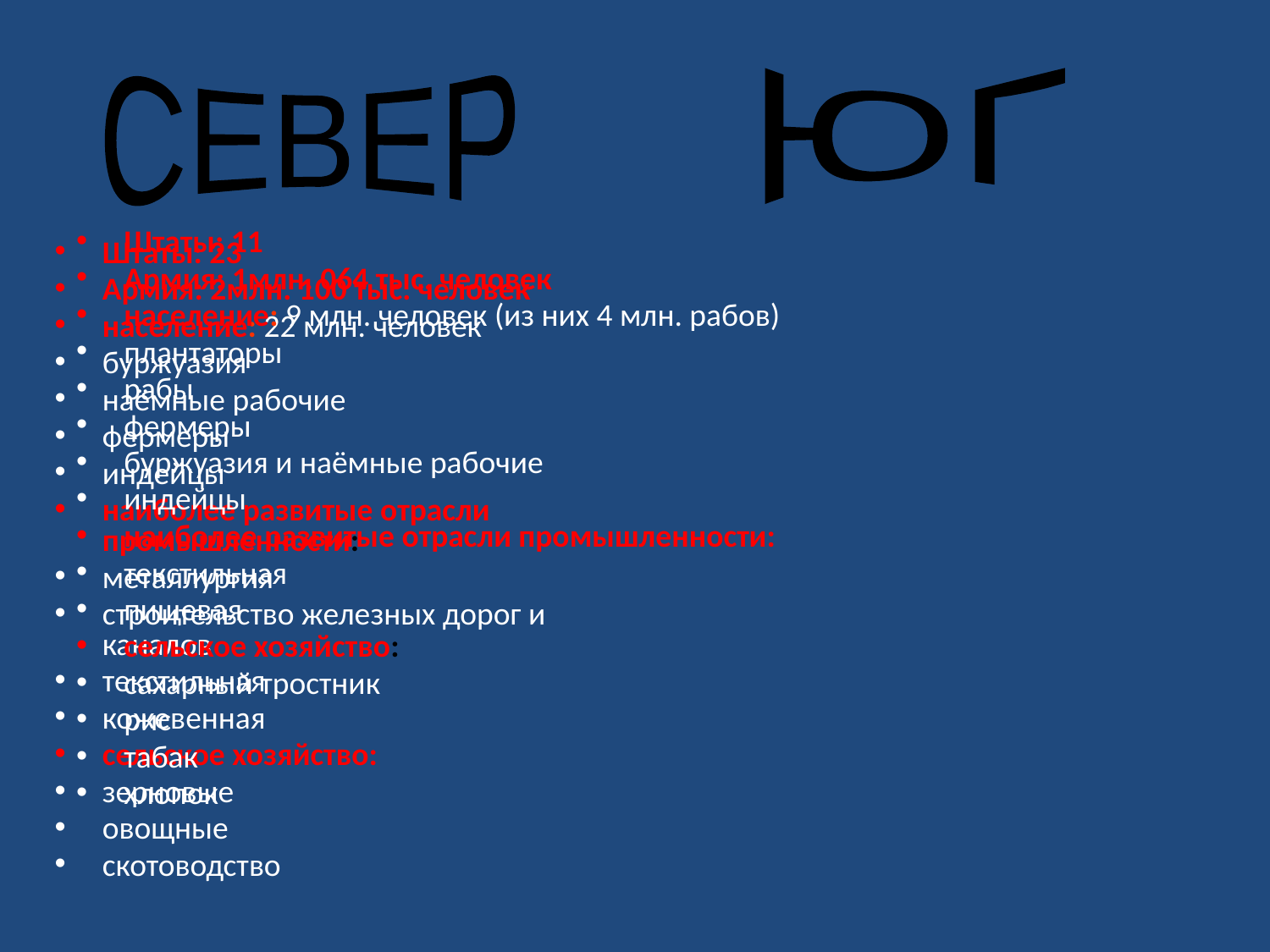

СЕВЕР
ЮГ
Штаты: 11
Армия: 1млн. 064 тыс. человек
население: 9 млн. человек (из них 4 млн. рабов)
плантаторы
рабы
фермеры
буржуазия и наёмные рабочие
индейцы
наиболее развитые отрасли промышленности:
текстильная
пищевая
сельское хозяйство:
сахарный тростник
рис
табак
хлопок
Штаты: 23
Армия: 2млн. 100 тыс. человек
население: 22 млн. человек
буржуазия
наёмные рабочие
фермеры
индейцы
наиболее развитые отрасли промышленности:
металлургия
строительство железных дорог и каналов
текстильная
кожевенная
сельское хозяйство:
зерновые
овощные
скотоводство